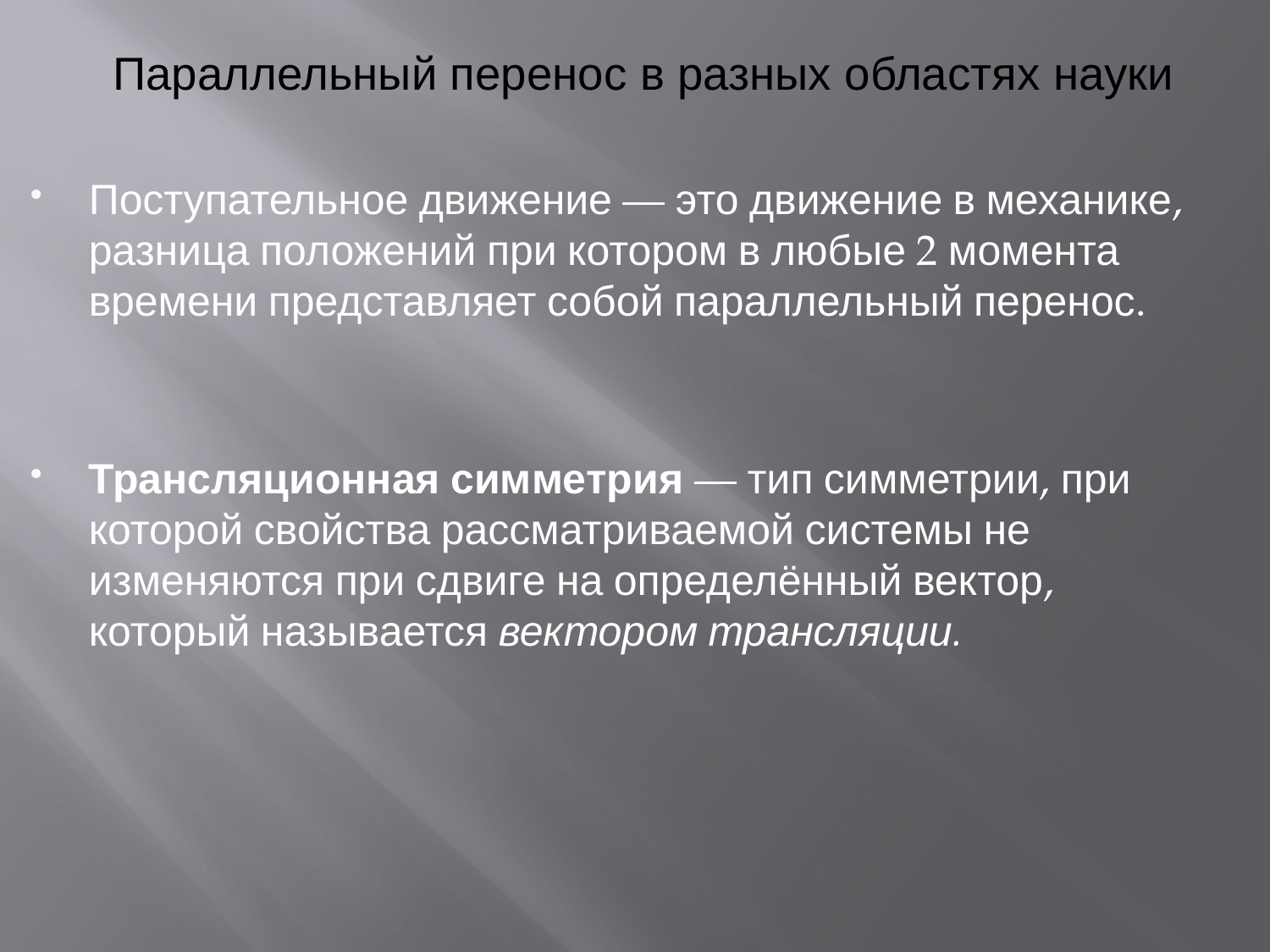

# Параллельный перенос в разных областях науки
Поступательное движение — это движение в механике, разница положений при котором в любые 2 момента времени представляет собой параллельный перенос.

Трансляционная симметрия — тип симметрии, при которой свойства рассматриваемой системы не изменяются при сдвиге на определённый вектор, который называется вектором трансляции.